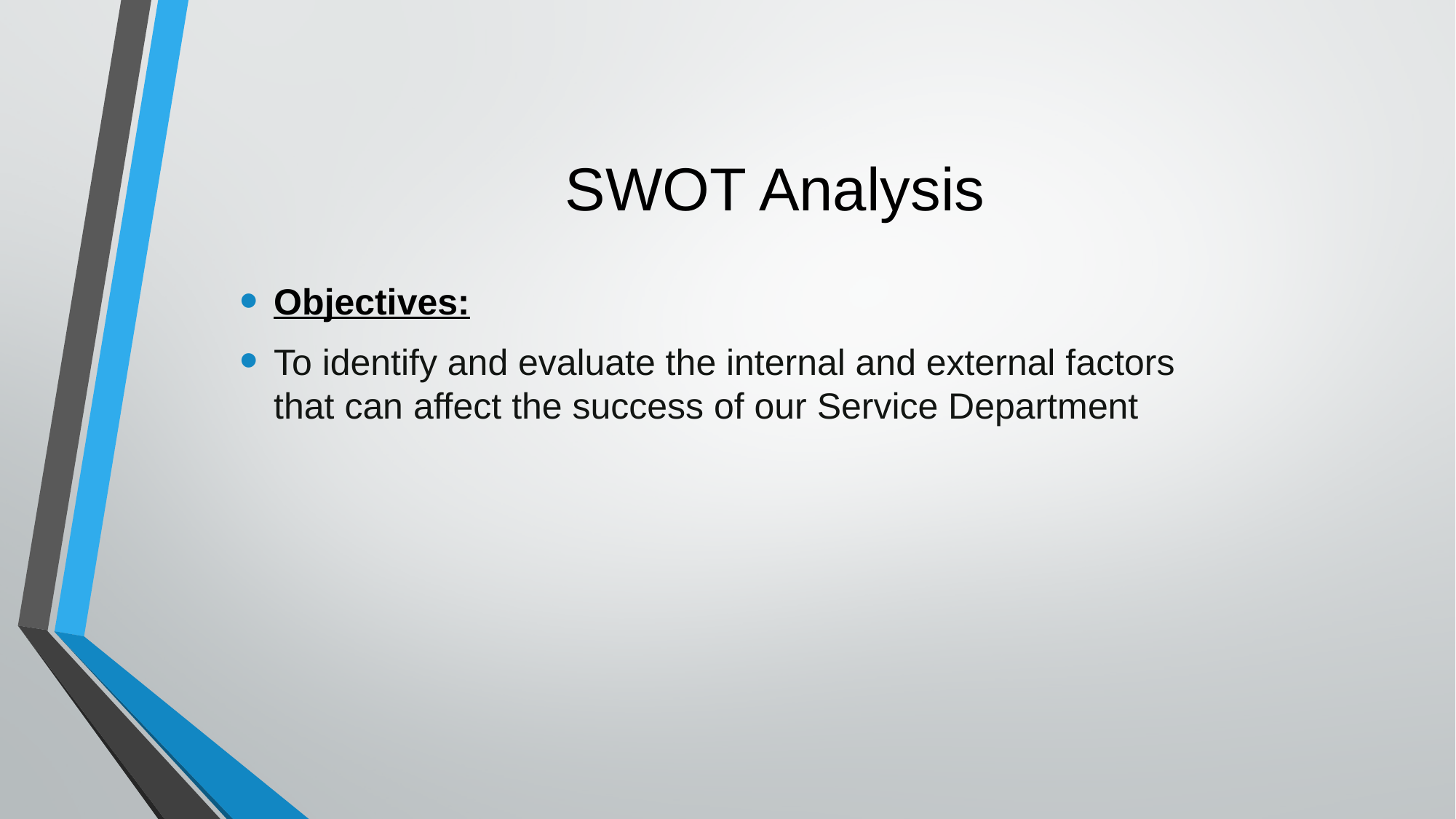

# SWOT Analysis
Objectives:
To identify and evaluate the internal and external factors that can affect the success of our Service Department